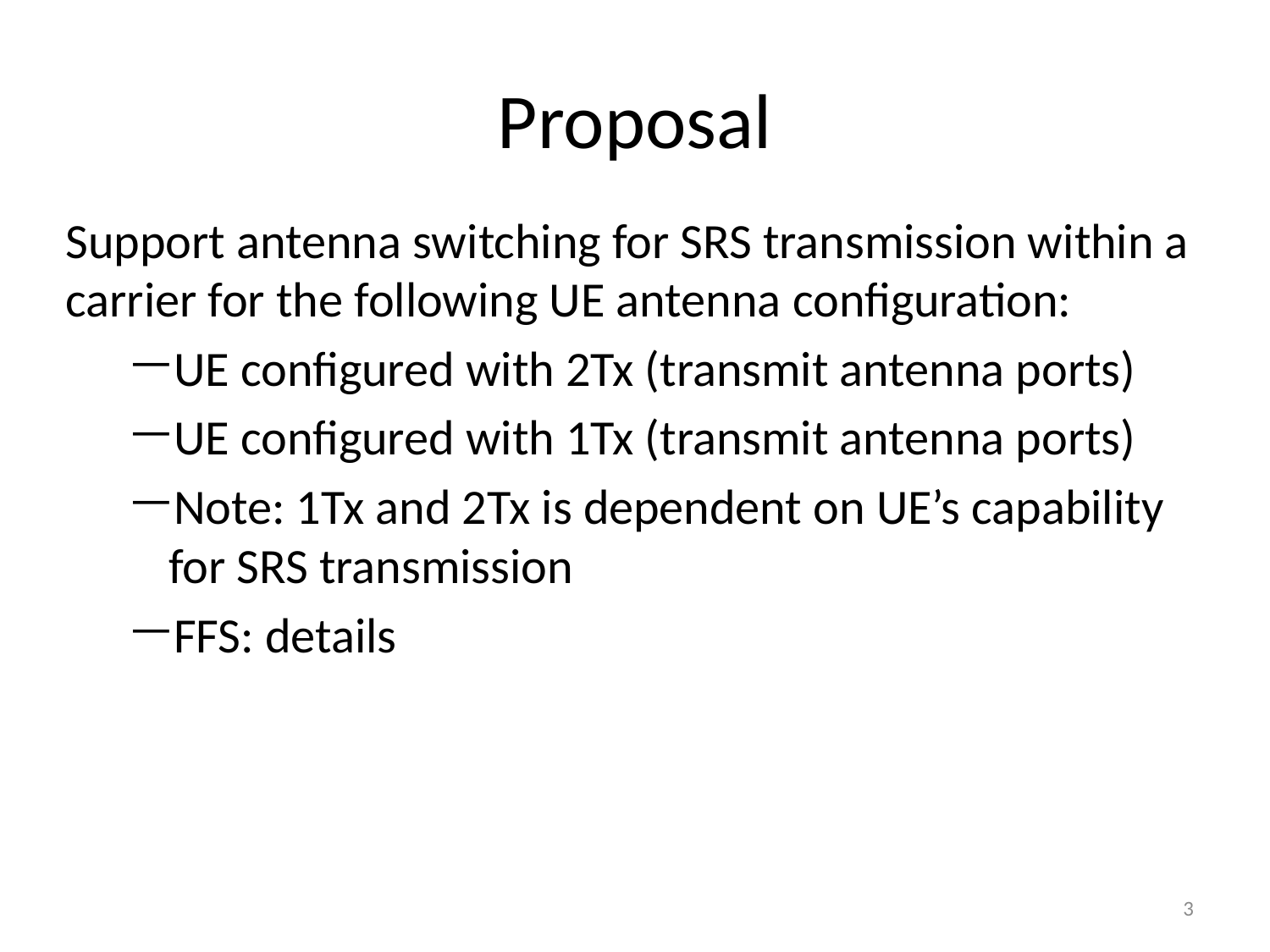

# Proposal

Support antenna switching for SRS transmission within a carrier for the following UE antenna configuration:
UE configured with 2Tx (transmit antenna ports)
UE configured with 1Tx (transmit antenna ports)
Note: 1Tx and 2Tx is dependent on UE’s capability for SRS transmission
FFS: details
3